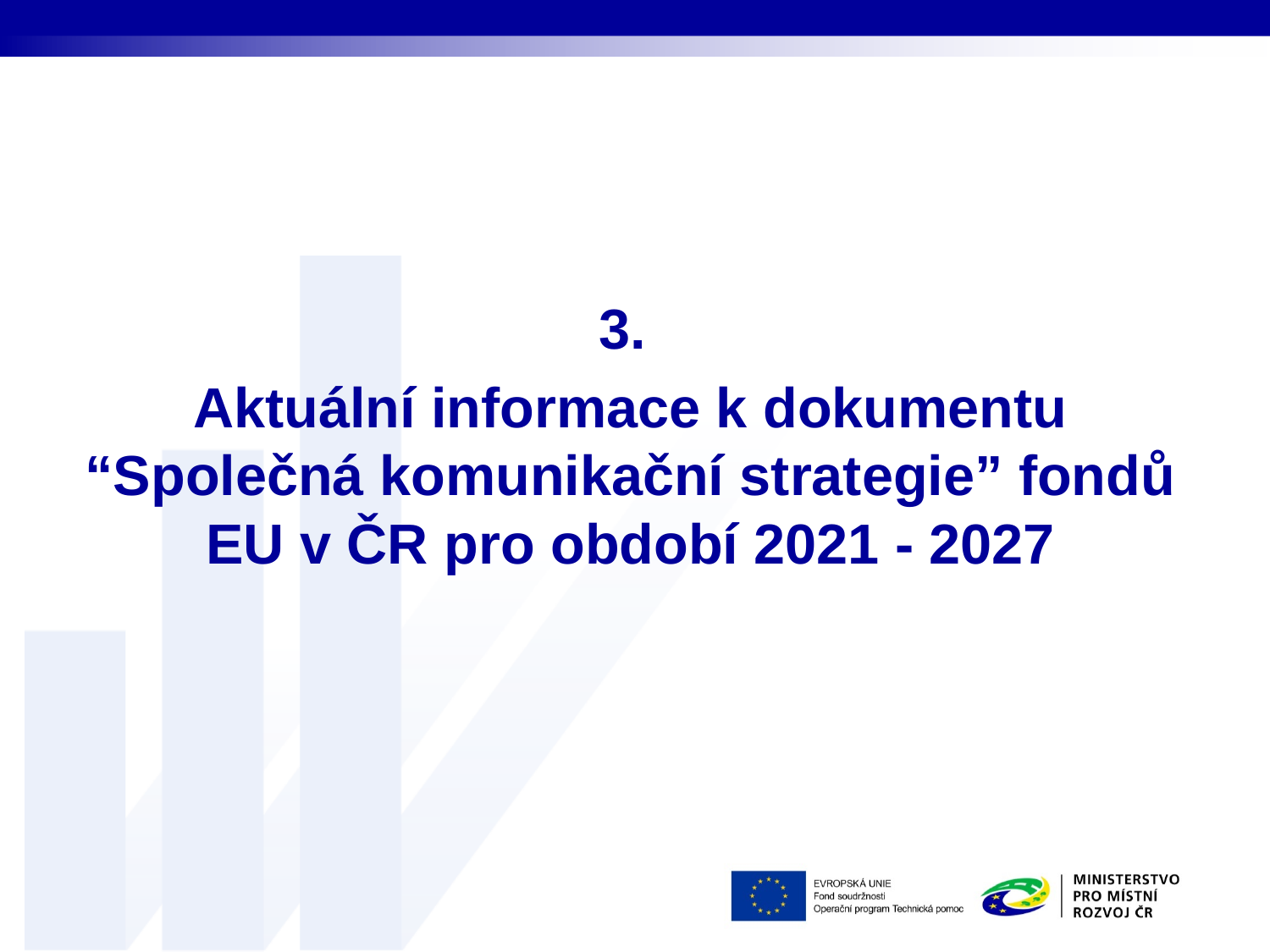

3.
Aktuální informace k dokumentu “Společná komunikační strategie” fondů EU v ČR pro období 2021 - 2027